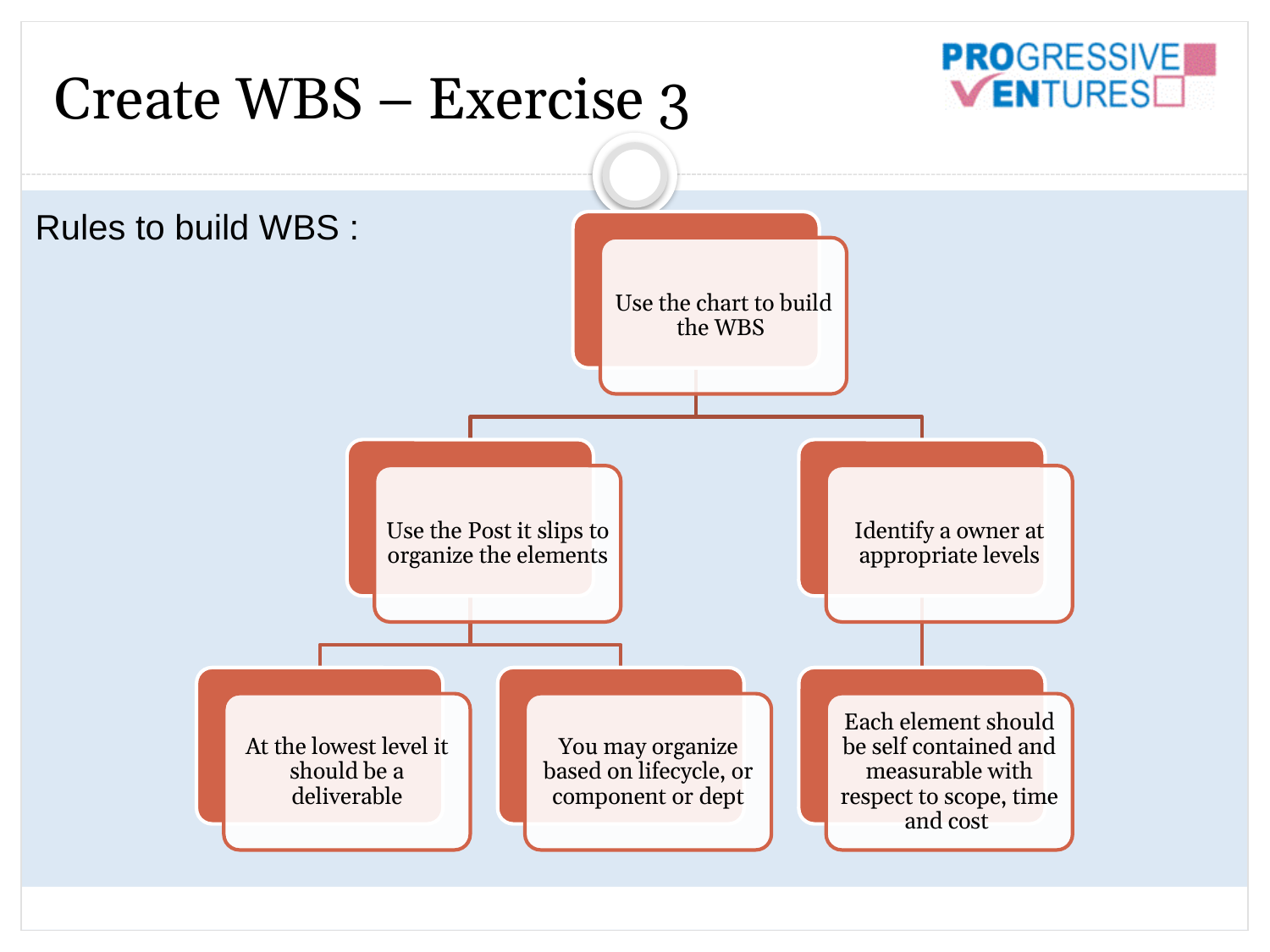

# Create WBS – Exercise 3
Rules to build WBS :
Use the chart to build the WBS
Use the Post it slips to organize the elements
At the lowest level it should be a deliverable
You may organize based on lifecycle, or component or dept
Identify a owner at appropriate levels
Each element should be self contained and measurable with respect to scope, time and cost